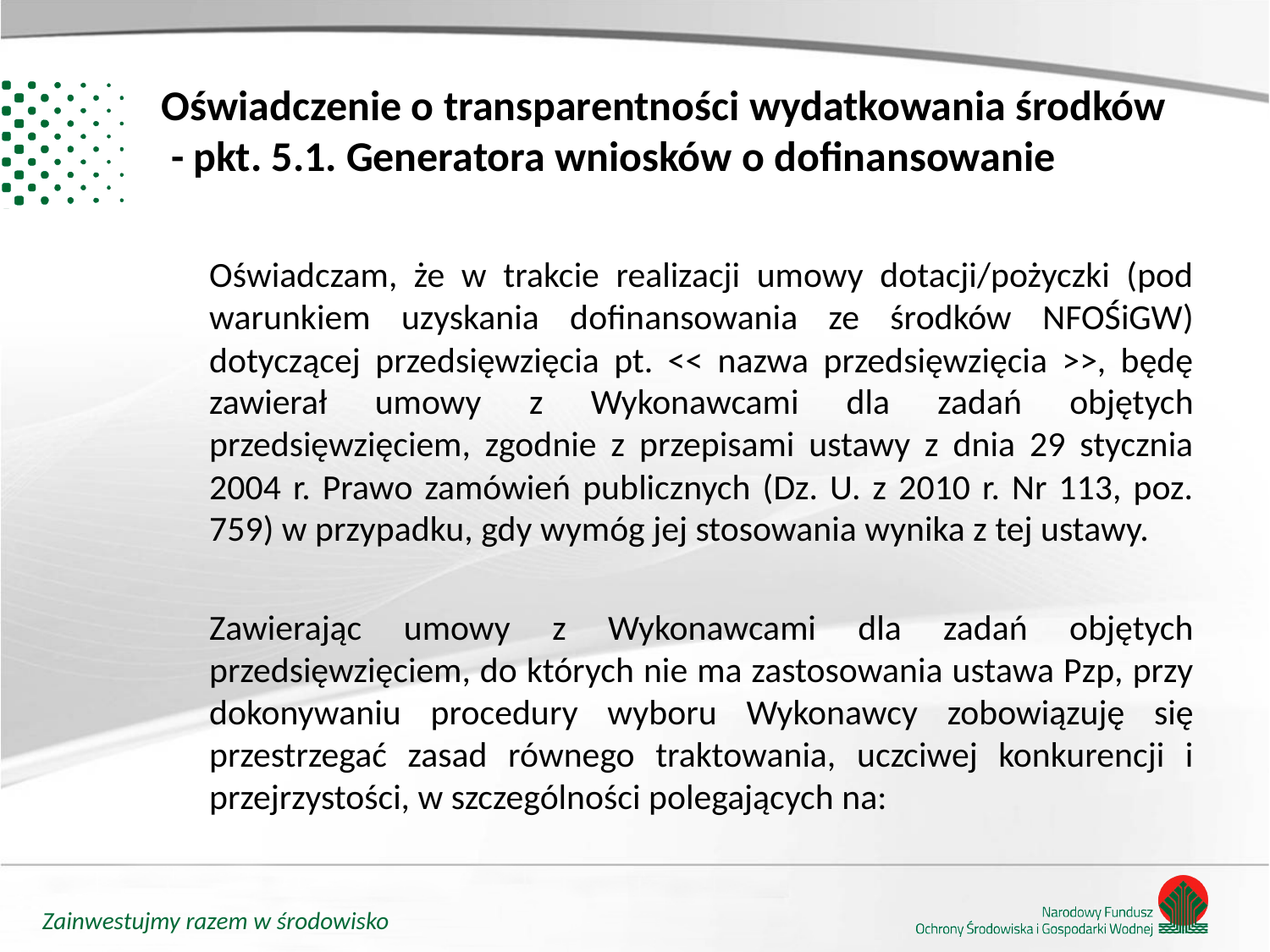

# Oświadczenie o transparentności wydatkowania środków - pkt. 5.1. Generatora wniosków o dofinansowanie
	Oświadczam, że w trakcie realizacji umowy dotacji/pożyczki (pod warunkiem uzyskania dofinansowania ze środków NFOŚiGW) dotyczącej przedsięwzięcia pt. << nazwa przedsięwzięcia >>, będę zawierał umowy z Wykonawcami dla zadań objętych przedsięwzięciem, zgodnie z przepisami ustawy z dnia 29 stycznia 2004 r. Prawo zamówień publicznych (Dz. U. z 2010 r. Nr 113, poz. 759) w przypadku, gdy wymóg jej stosowania wynika z tej ustawy.

	Zawierając umowy z Wykonawcami dla zadań objętych przedsięwzięciem, do których nie ma zastosowania ustawa Pzp, przy dokonywaniu procedury wyboru Wykonawcy zobowiązuję się przestrzegać zasad równego traktowania, uczciwej konkurencji i przejrzystości, w szczególności polegających na: